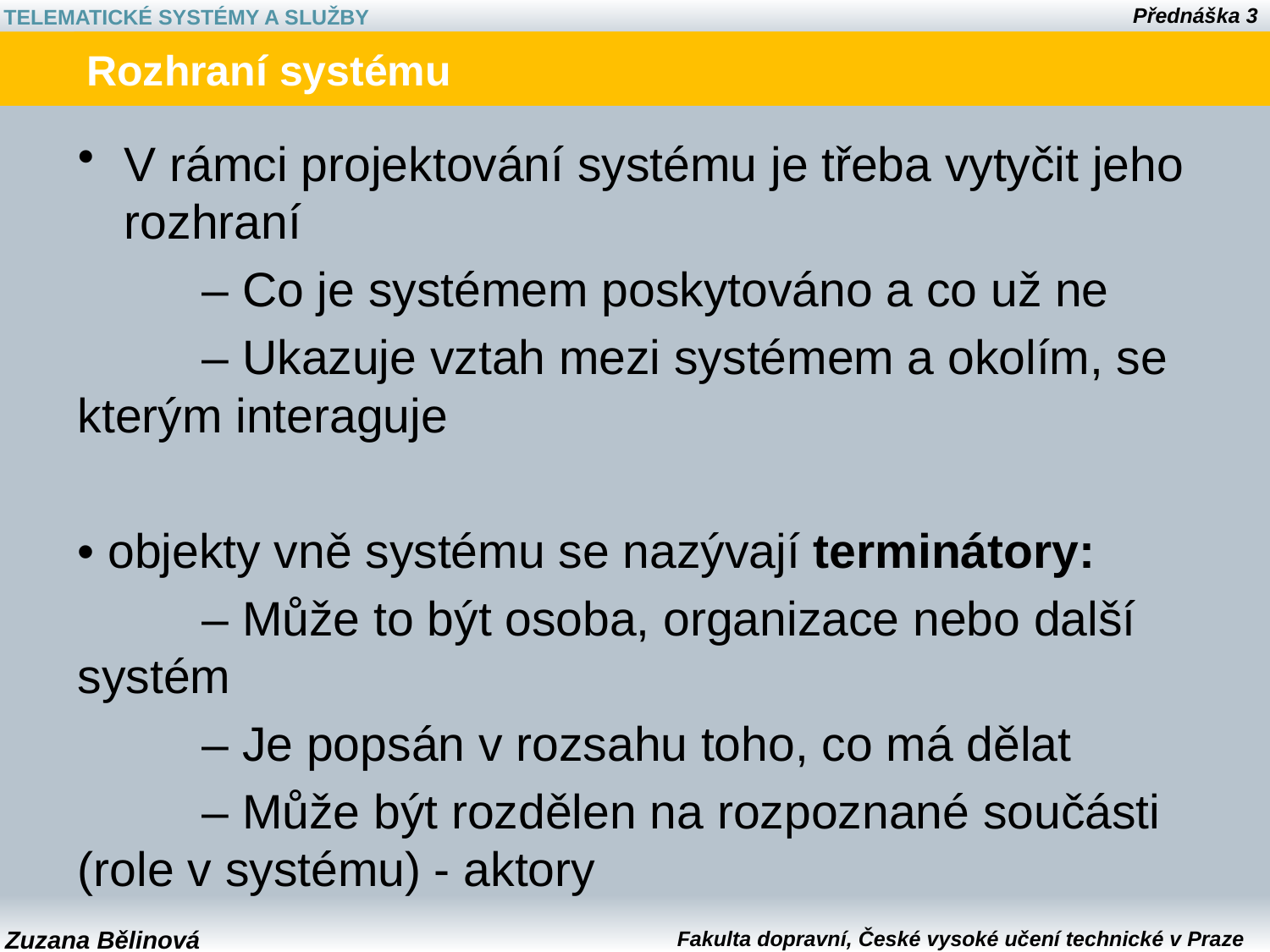

# Rozhraní systému
V rámci projektování systému je třeba vytyčit jeho rozhraní
	– Co je systémem poskytováno a co už ne
	– Ukazuje vztah mezi systémem a okolím, se kterým interaguje

• objekty vně systému se nazývají terminátory:
	– Může to být osoba, organizace nebo další systém
	– Je popsán v rozsahu toho, co má dělat
	– Může být rozdělen na rozpoznané součásti (role v systému) - aktory